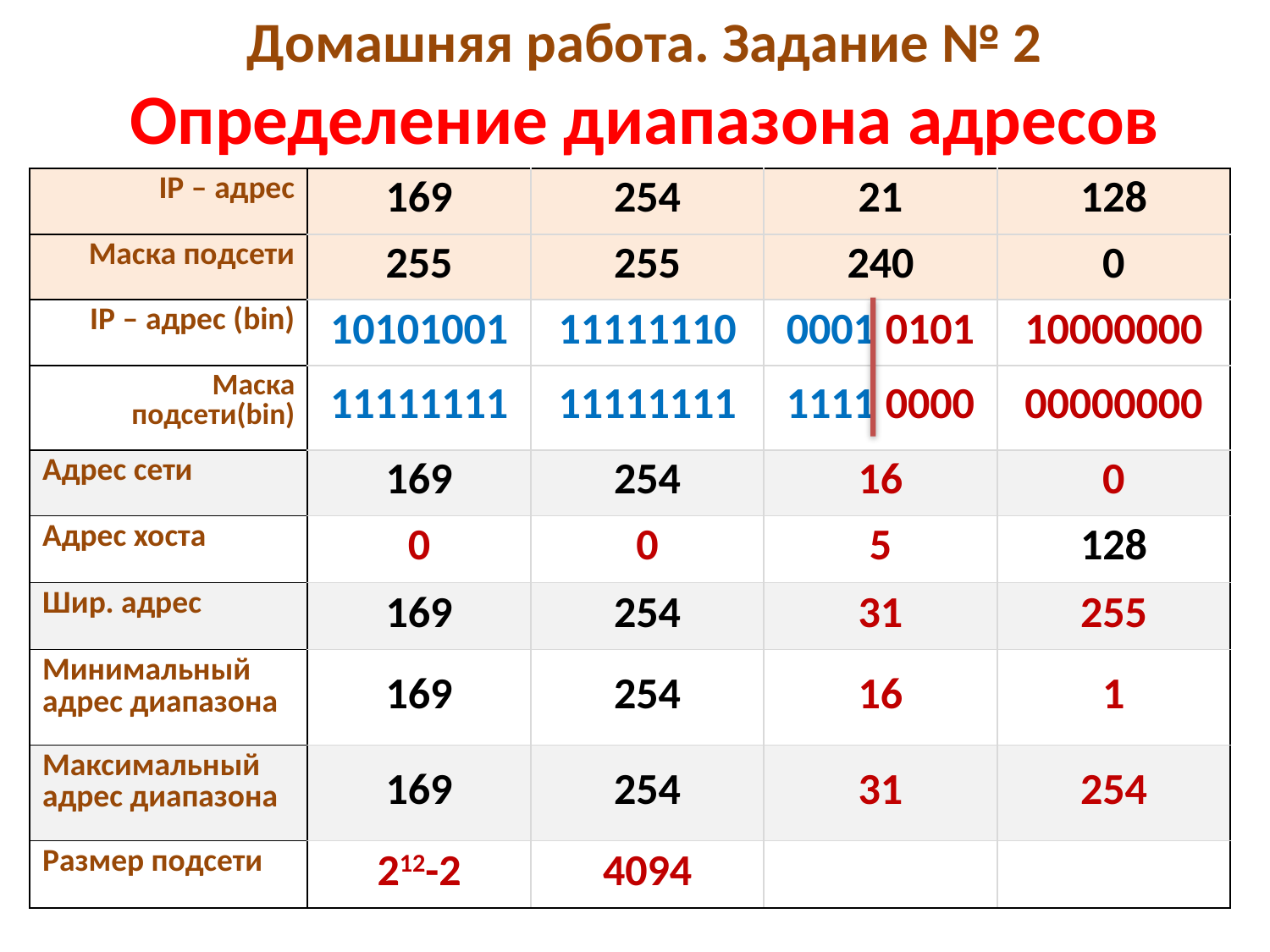

Домашняя работа. Задание № 2
Определение диапазона адресов
| IP – адрес | 169 | 254 | 21 | 128 |
| --- | --- | --- | --- | --- |
| Маска подсети | 255 | 255 | 240 | 0 |
| IP – адрес (bin) | 10101001 | 11111110 | 0001 0101 | 10000000 |
| Маска подсети(bin) | 11111111 | 11111111 | 1111 0000 | 00000000 |
| Адрес сети | 169 | 254 | 16 | 0 |
| Адрес хоста | 0 | 0 | 5 | 128 |
| Шир. адрес | 169 | 254 | 31 | 255 |
| Минимальный адрес диапазона | 169 | 254 | 16 | 1 |
| Максимальный адрес диапазона | 169 | 254 | 31 | 254 |
| Размер подсети | 212-2 | 4094 |  |  |